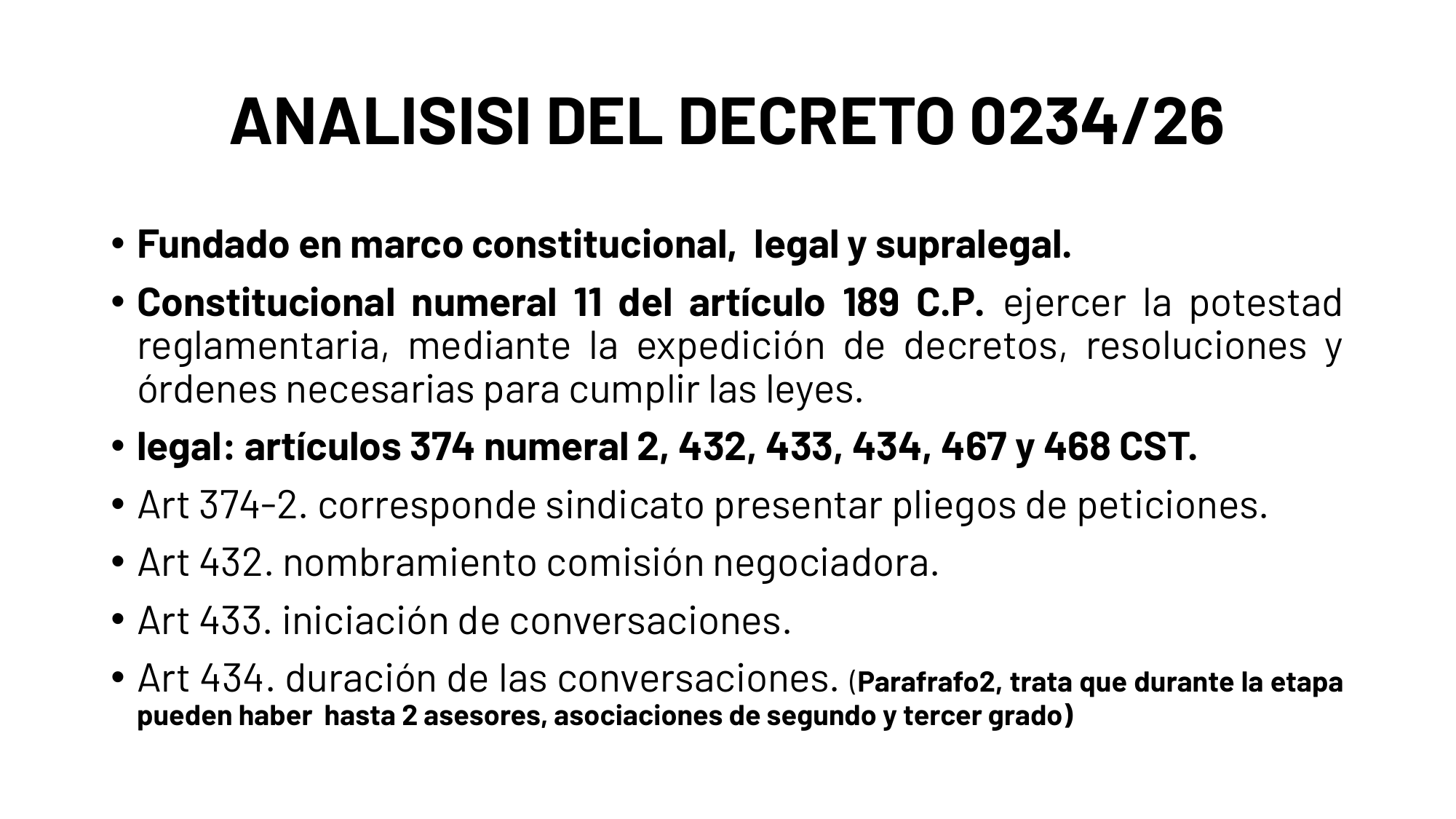

# ANALISISI DEL DECRETO 0234/26
Fundado en marco constitucional,  legal y supralegal.
Constitucional numeral 11 del artículo 189 C.P. ejercer la potestad reglamentaria, mediante la expedición de decretos, resoluciones y órdenes necesarias para cumplir las leyes.
legal: artículos 374 numeral 2, 432, 433, 434, 467 y 468 CST.
Art 374-2. corresponde sindicato presentar pliegos de peticiones.
Art 432. nombramiento comisión negociadora.
Art 433. iniciación de conversaciones.
Art 434. duración de las conversaciones. (Parafrafo2, trata que durante la etapa pueden haber  hasta 2 asesores, asociaciones de segundo y tercer grado)